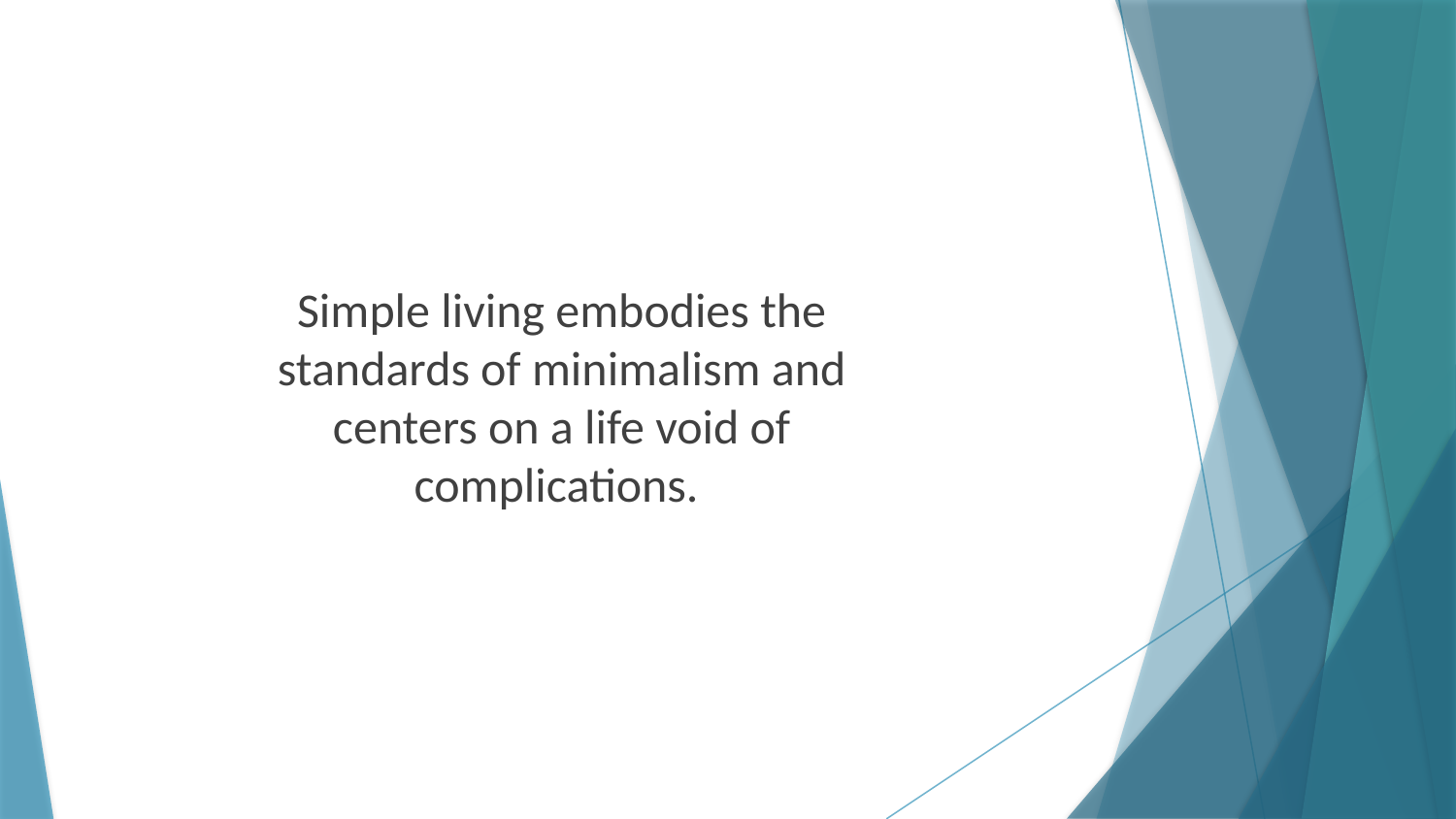

Simple living embodies the standards of minimalism and centers on a life void of complications.